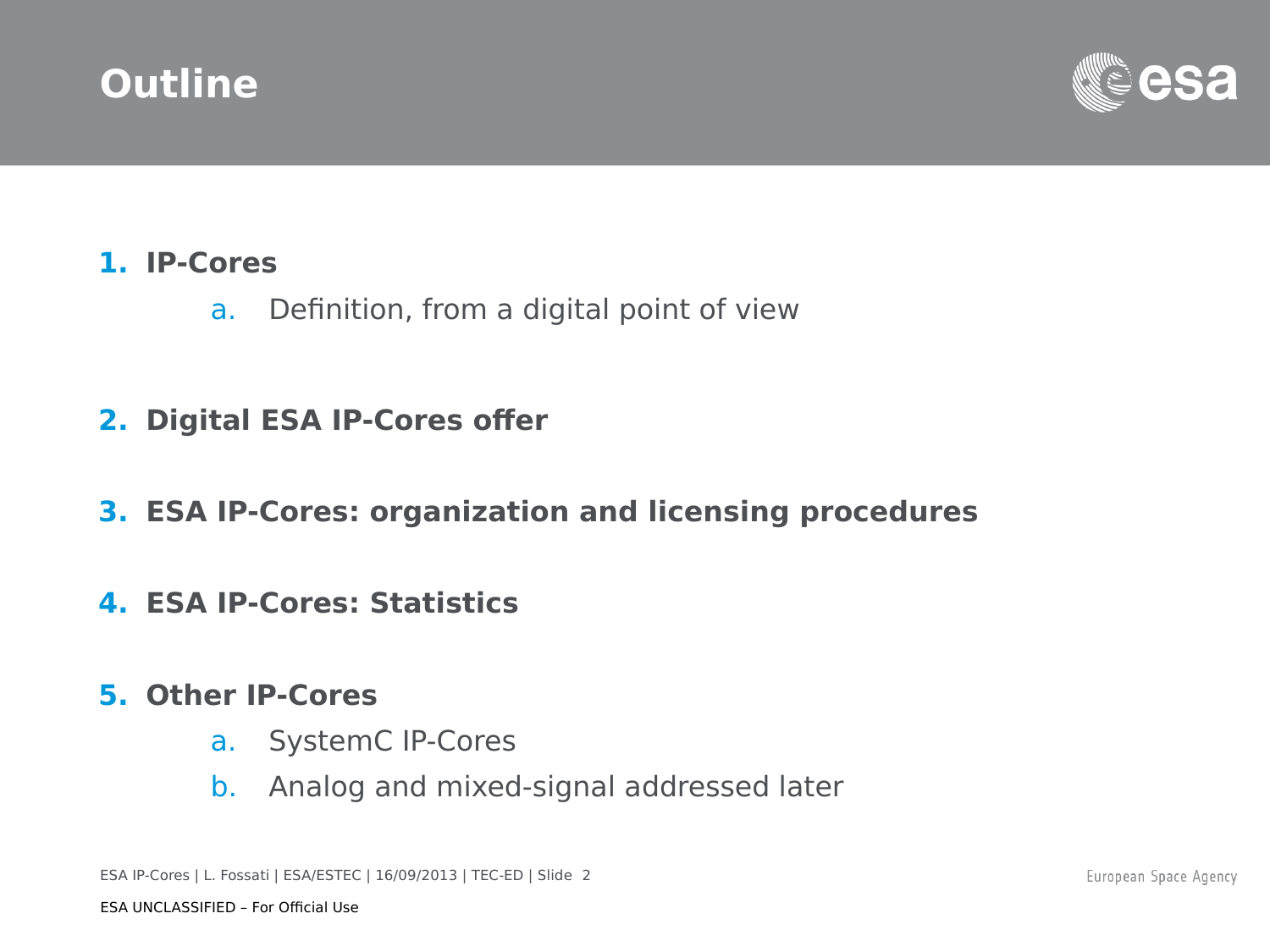

# Outline
IP-Cores
Definition, from a digital point of view

Digital ESA IP-Cores offer

ESA IP-Cores: organization and licensing procedures

ESA IP-Cores: Statistics

Other IP-Cores
SystemC IP-Cores
Analog and mixed-signal addressed later